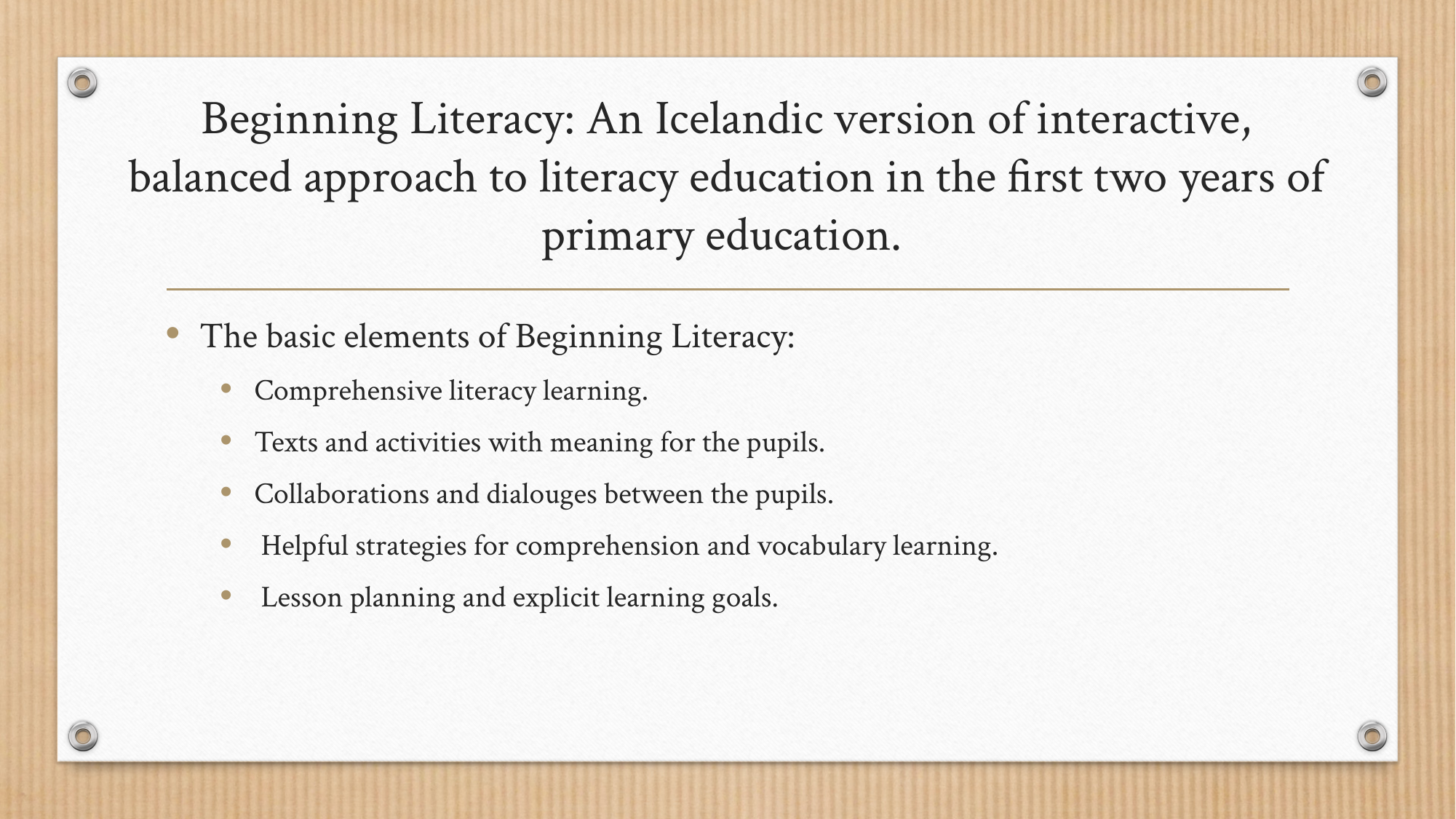

# Beginning Literacy: An Icelandic version of interactive, balanced approach to literacy education in the first two years of primary education.
The basic elements of Beginning Literacy:
Comprehensive literacy learning.
Texts and activities with meaning for the pupils.
Collaborations and dialouges between the pupils.
 Helpful strategies for comprehension and vocabulary learning.
 Lesson planning and explicit learning goals.